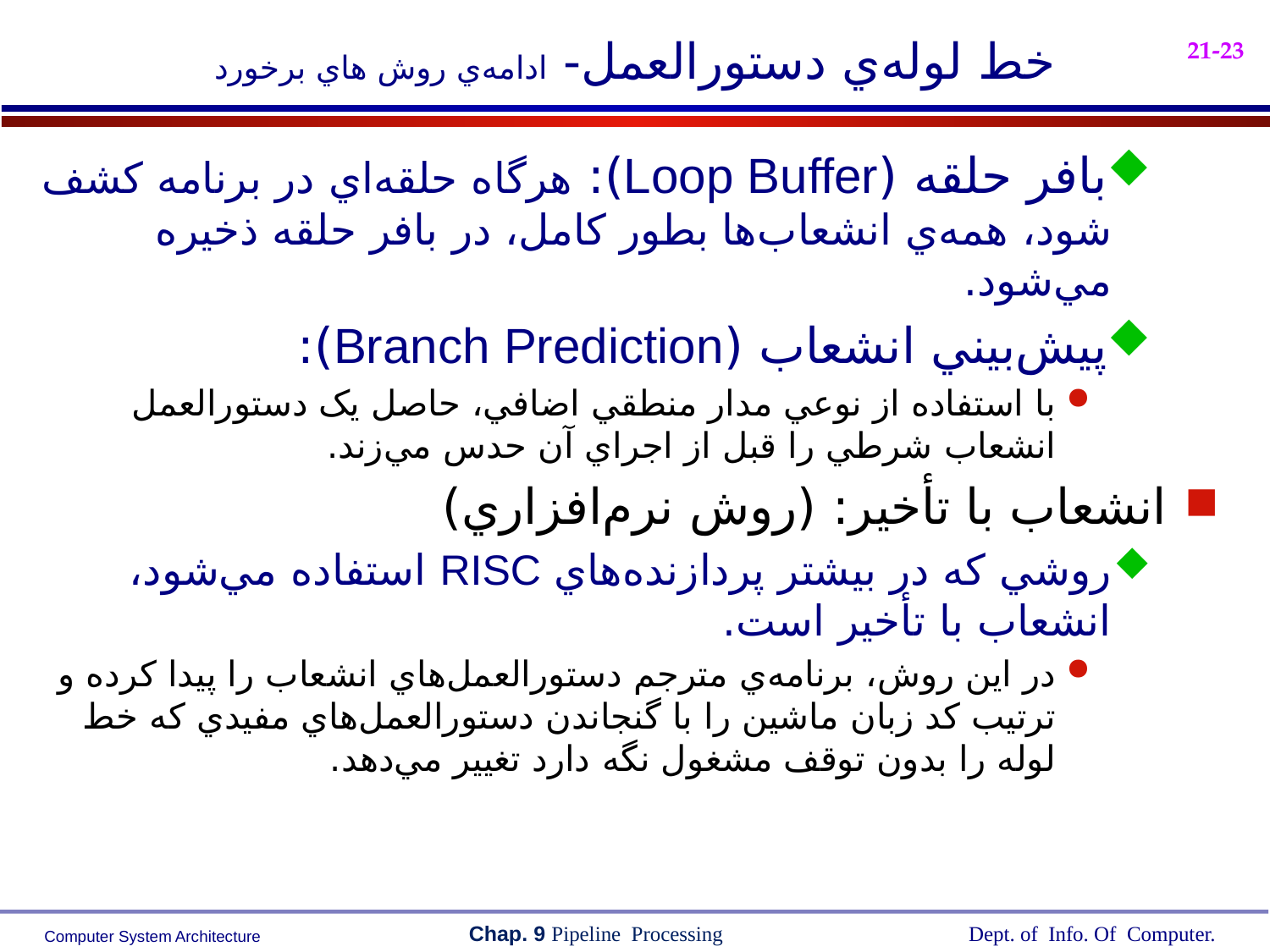

# خط لوله‌ي دستورالعمل- ادامه‌ي روش هاي برخورد
بافر حلقه (Loop Buffer): هرگاه حلقه‌اي در برنامه کشف شود، همه‌ي انشعاب‌ها بطور کامل، در بافر حلقه ذخيره مي‌شود.
پيش‌بيني انشعاب (Branch Prediction):
با استفاده از نوعي مدار منطقي اضافي، حاصل يک دستورالعمل انشعاب شرطي را قبل از اجراي آن حدس مي‌زند.
انشعاب با تأخير: (روش نرم‌افزاري)
روشي که در بيشتر پردازنده‌هاي RISC استفاده مي‌شود، انشعاب با تأخير است.
در اين روش، برنامه‌ي مترجم دستورالعمل‌هاي انشعاب را پيدا کرده و ترتيب کد زبان ماشين را با گنجاندن دستورالعمل‌هاي مفيدي که خط لوله را بدون توقف مشغول نگه دارد تغيير مي‌دهد.